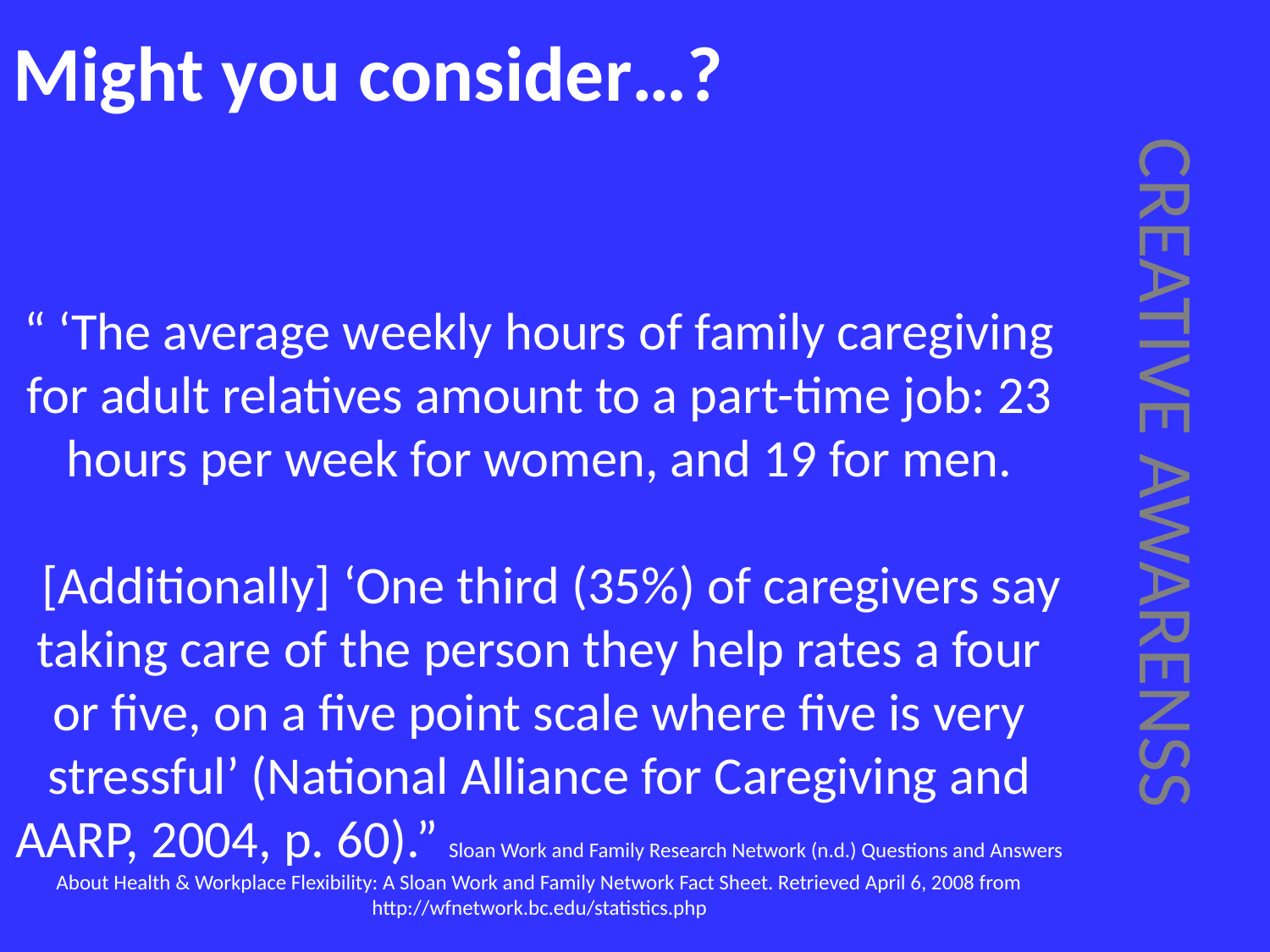

# Might you consider…?
“ ‘The average weekly hours of family caregiving for adult relatives amount to a part-time job: 23 hours per week for women, and 19 for men.

  [Additionally] ‘One third (35%) of caregivers say taking care of the person they help rates a four or five, on a five point scale where five is very stressful’ (National Alliance for Caregiving and AARP, 2004, p. 60).”  Sloan Work and Family Research Network (n.d.) Questions and Answers About Health & Workplace Flexibility: A Sloan Work and Family Network Fact Sheet. Retrieved April 6, 2008 from http://wfnetwork.bc.edu/statistics.php
CREATIVE AWARENSS